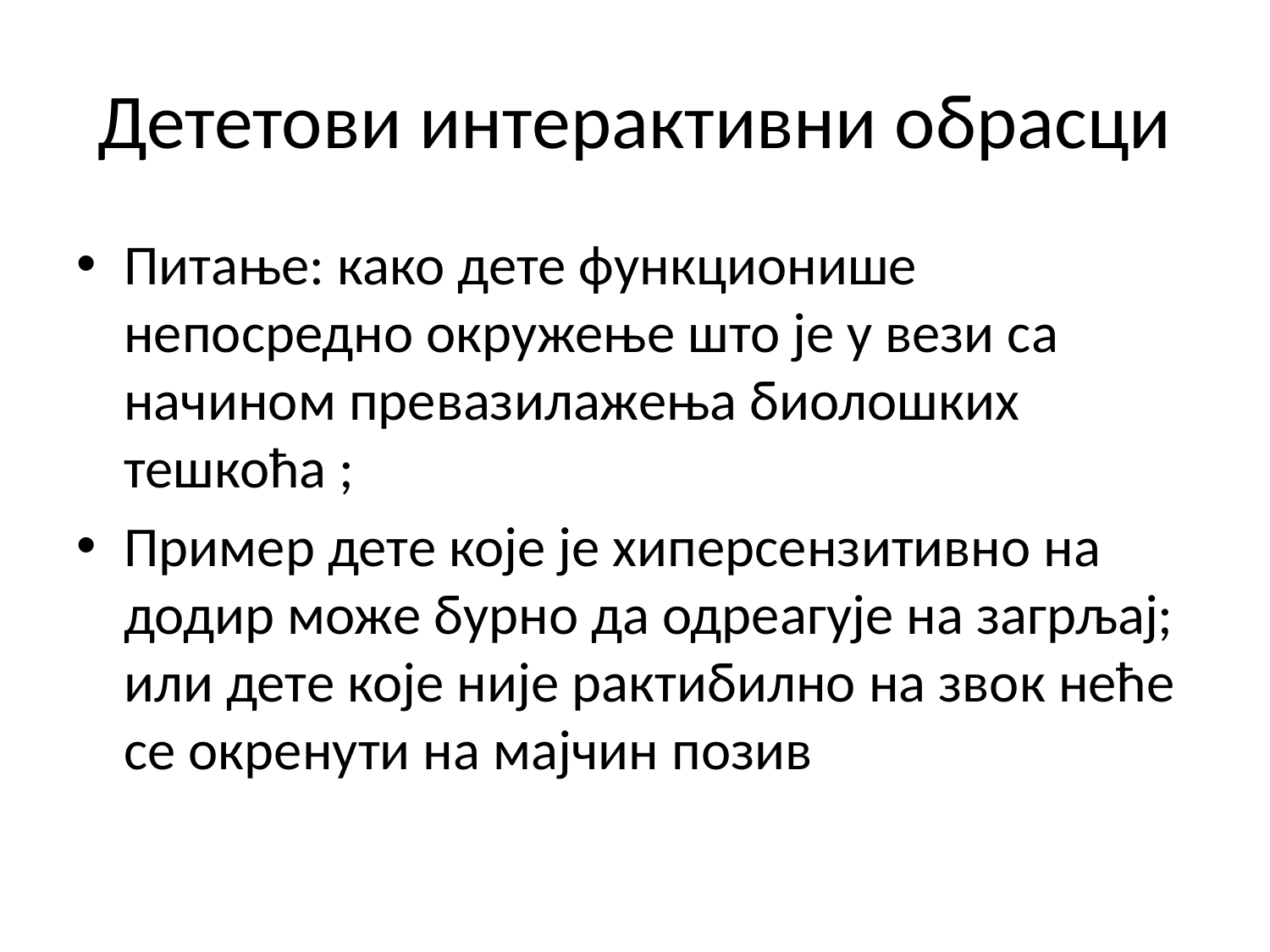

# Дететови интерактивни обрасци
Питање: како дете функционише непосредно окружење што је у вези са начином превазилажења биолошких тешкоћа ;
Пример дете које је хиперсензитивно на додир може бурно да одреагује на загрљај; или дете које није рактибилно на звок неће се окренути на мајчин позив